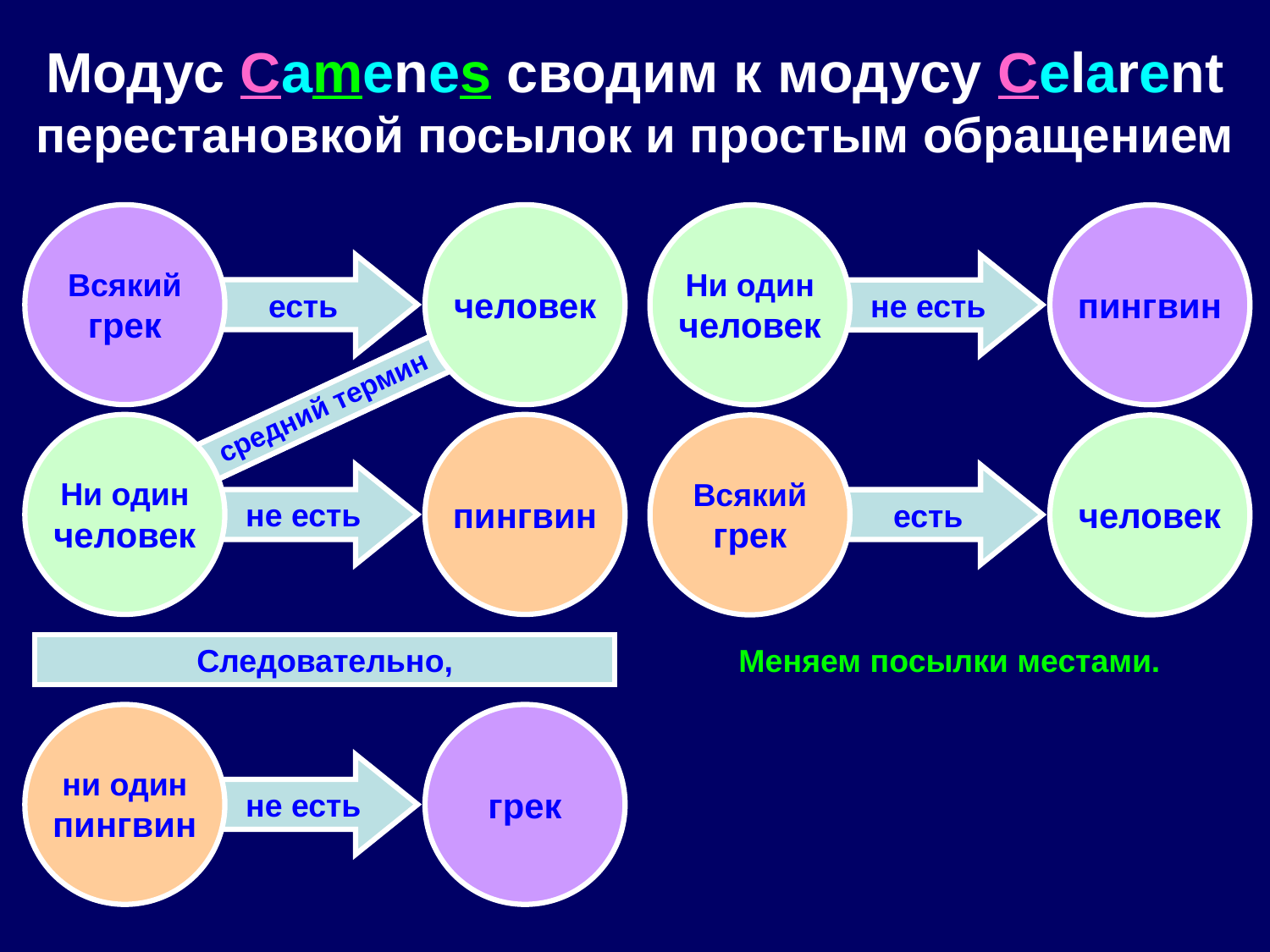

Модус Camenes сводим к модусу Celarent
перестановкой посылок и простым обращением
Всякий
грек
человек
Ни один
человек
пингвин
есть
не есть
не суть
 средний термин
Ни один
человек
пингвин
Всякий
грек
человек
не есть
есть
Следовательно,
Меняем посылки местами.
ни один
пингвин
грек
не есть